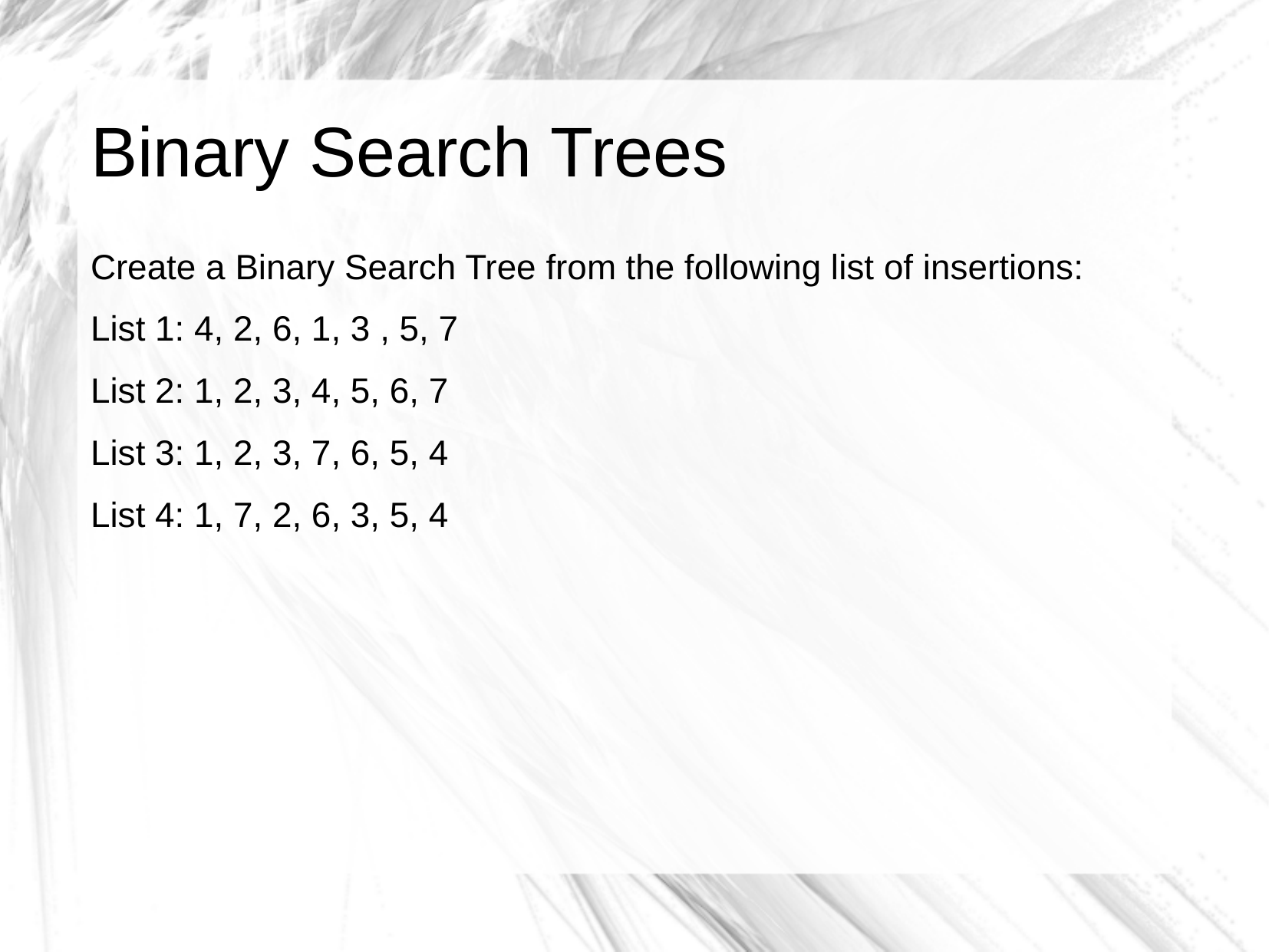

# Binary Search Trees
Create a Binary Search Tree from the following list of insertions:
List 1: 4, 2, 6, 1, 3 , 5, 7
List 2: 1, 2, 3, 4, 5, 6, 7
List 3: 1, 2, 3, 7, 6, 5, 4
List 4: 1, 7, 2, 6, 3, 5, 4